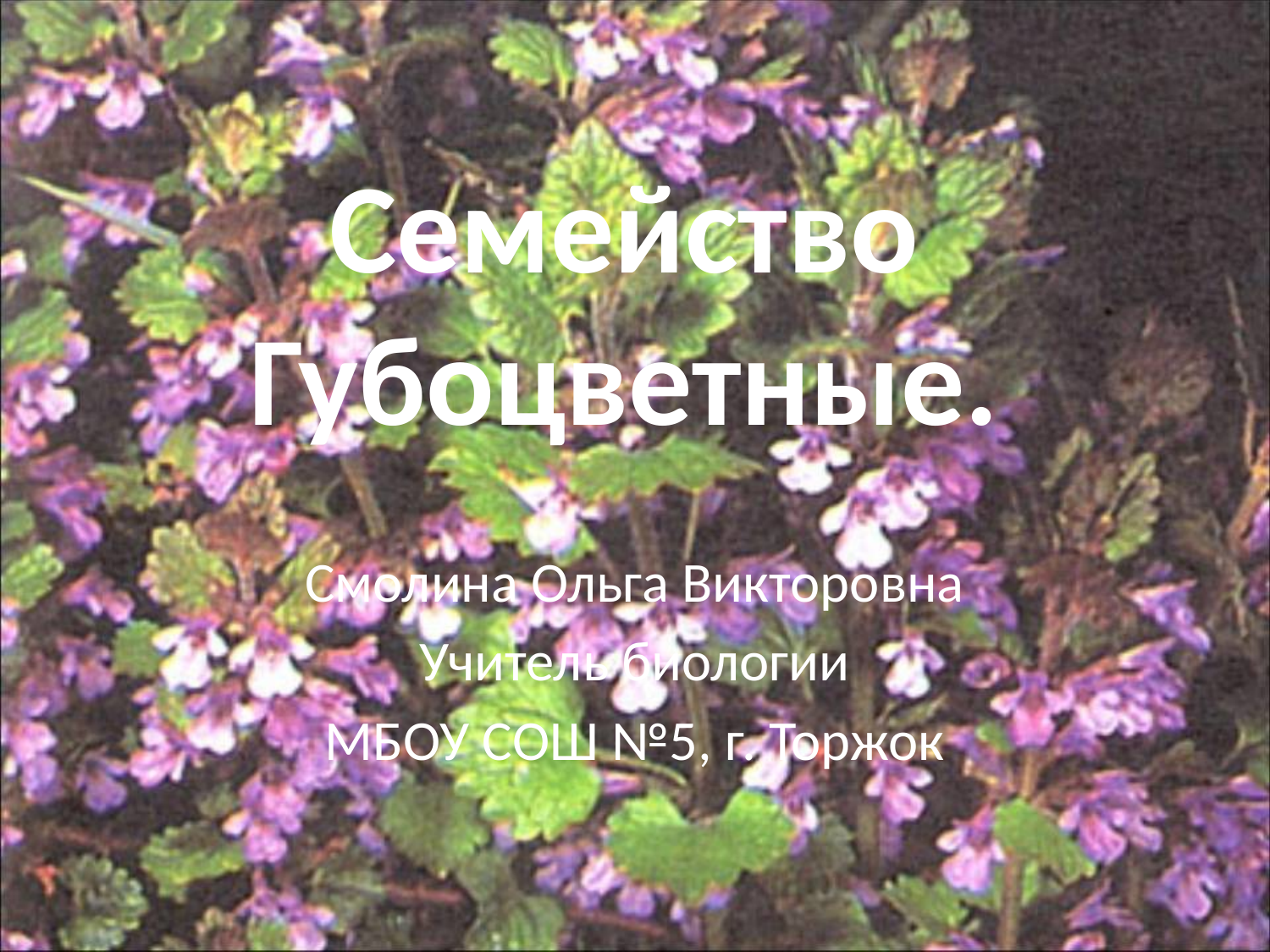

# Семейство Губоцветные.
Смолина Ольга Викторовна
Учитель биологии
МБОУ СОШ №5, г. Торжок